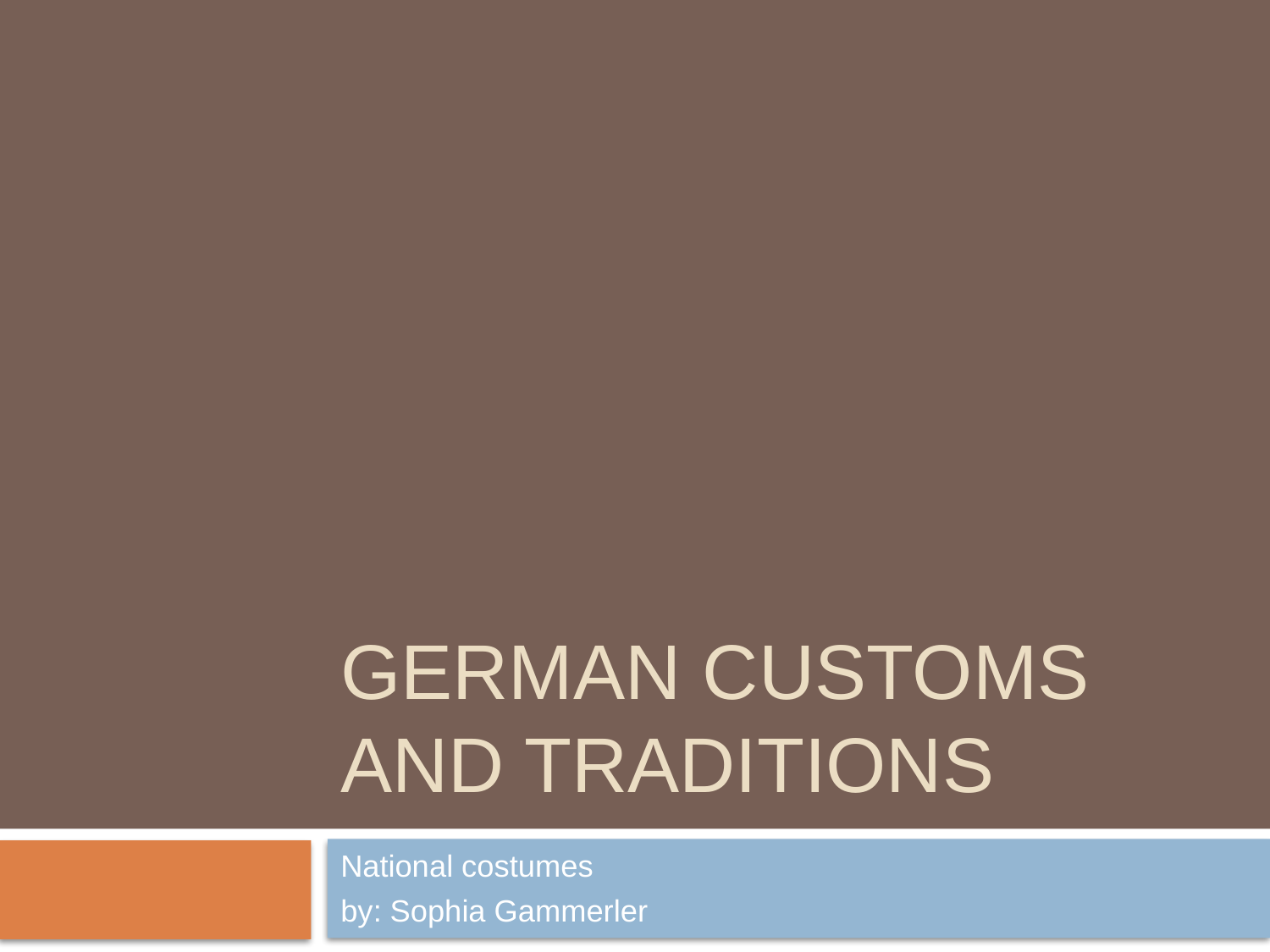

# German customs and traditions
National costumes
by: Sophia Gammerler